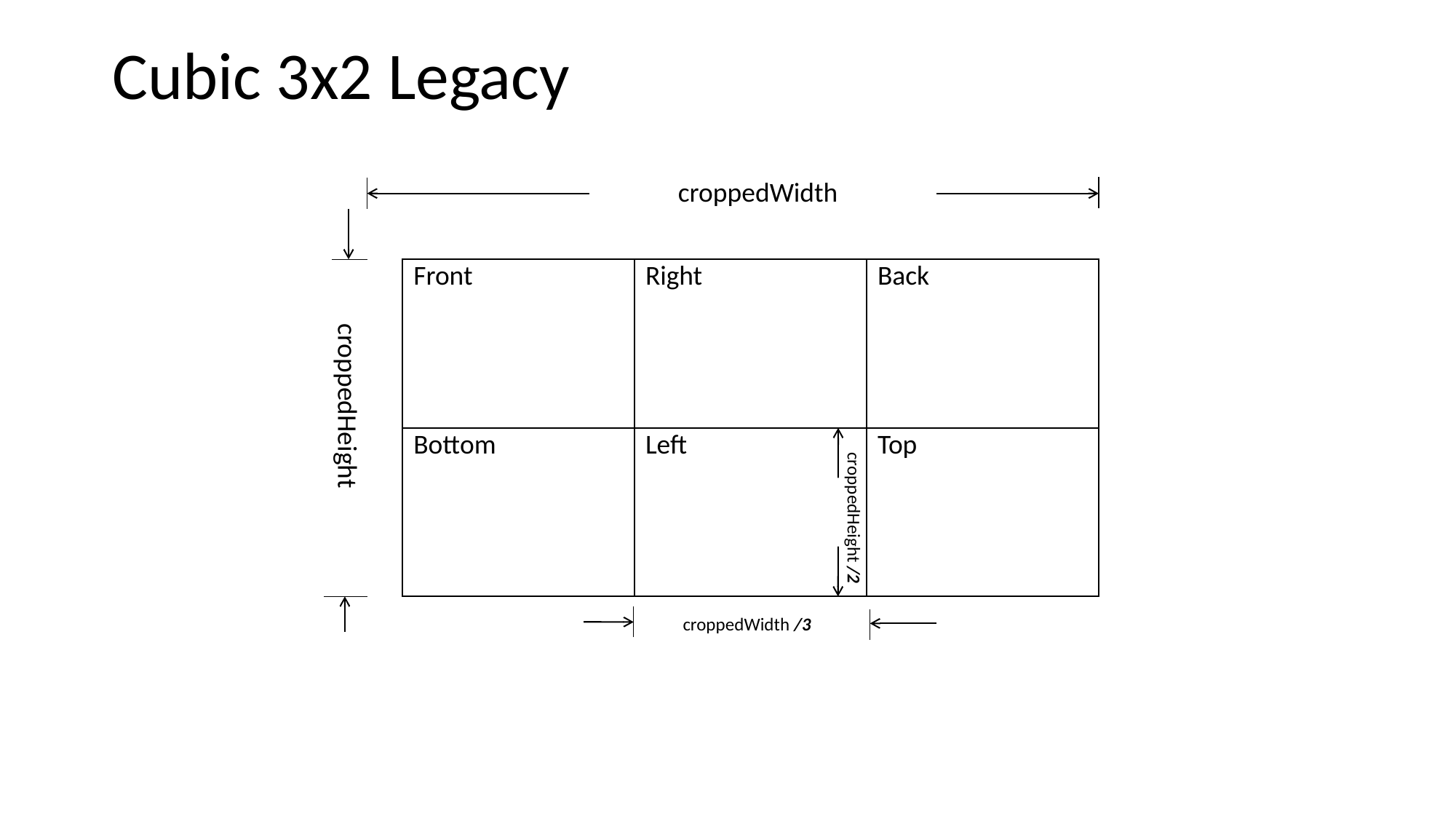

# Cubic 3x2 Legacy
croppedWidth
croppedHeight
| Front | Right | Back |
| --- | --- | --- |
| Bottom | Left | Top |
croppedHeight /2
croppedWidth /3